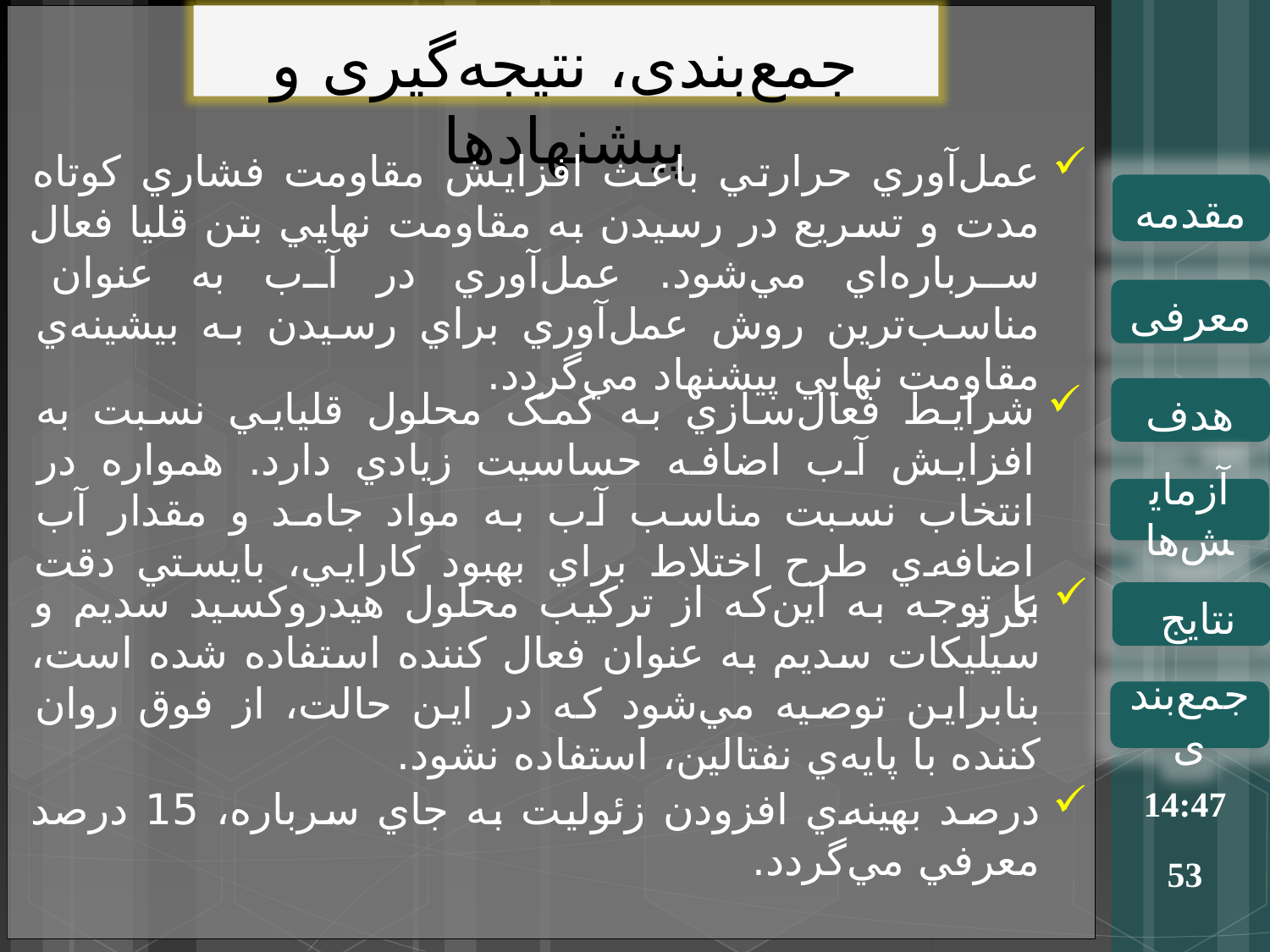

جمع‌بندی، نتیجه‌گیری و پیشنهادها
عمل‌آوري حرارتي باعث افزايش مقاومت فشاري کوتاه مدت و تسريع در رسيدن به مقاومت نهايي بتن قليا فعال سرباره‌اي مي‌شود. عمل‌آوري در آب به عنوان مناسب‌ترين روش عمل‌آوري براي رسيدن به بيشينه‌ي مقاومت نهايي پيشنهاد مي‌گردد.
مقدمه
معرفی
شرايط فعال‌سازي به کمک محلول قليايي نسبت به افزايش آب اضافه حساسيت زيادي دارد. همواره در انتخاب نسبت مناسب آب به مواد جامد و مقدار آب اضافه‌ي طرح اختلاط براي بهبود کارايي، بايستي دقت کرد.
هدف
آزمایش‌ها
با توجه به اين‌که از ترکيب محلول هيدروکسيد سديم و سيليکات سديم به عنوان فعال کننده استفاده شده است، بنابراين توصيه مي‌شود که در اين حالت، از فوق روان کننده با پايه‌ي نفتالين، استفاده نشود.
نتایج
جمع‌بندی
درصد بهينه‌ي افزودن زئوليت به جاي سرباره، 15 درصد معرفي مي‌گردد.